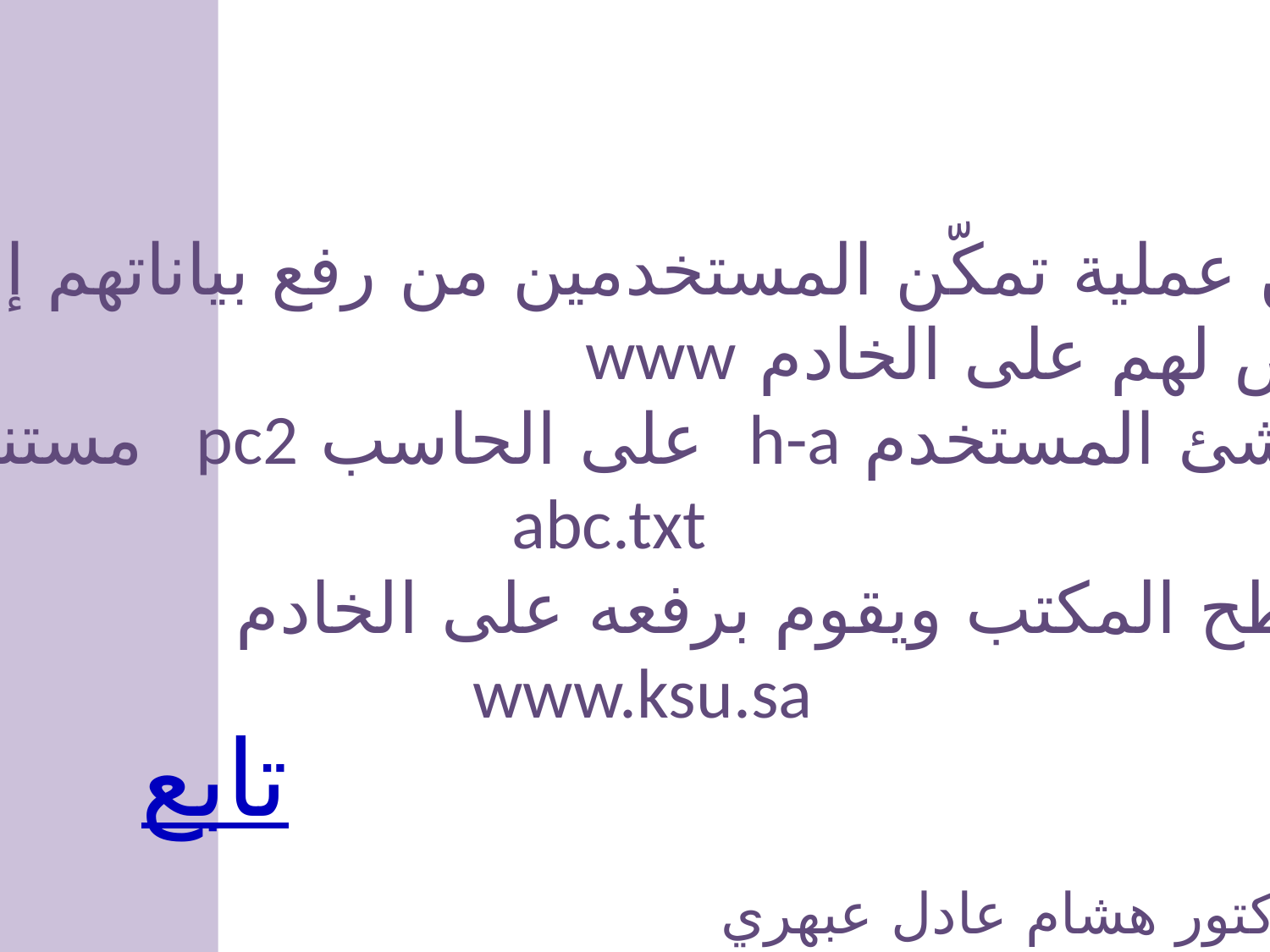

للتأكد من عملية تمكّن المستخدمين من رفع بياناتهم إلى المكان
 المخصص لهم على الخادم www
سوف يُنشئ المستخدم h-a  على الحاسب pc2  مستنداً نصّياً
 abc.txt
 على سطح المكتب ويقوم برفعه على الخادم
 www.ksu.sa
تابع
الدكتور هشام عادل عبهري